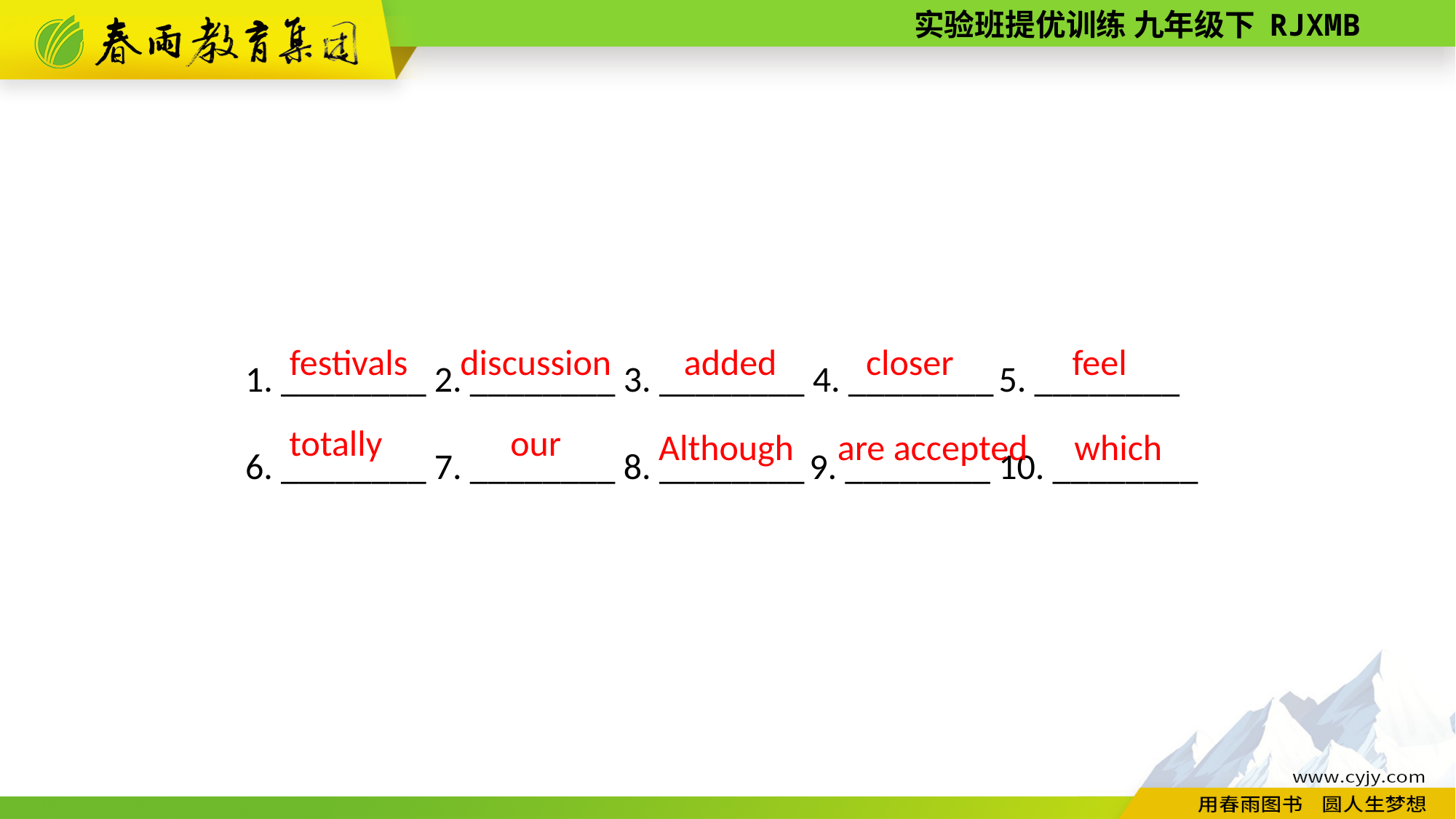

1. ________ 2. ________ 3. ________ 4. ________ 5. ________
6. ________ 7. ________ 8. ________ 9. ________ 10. ________
feel
discussion
 added
closer
festivals
totally
our
Although
are accepted
which